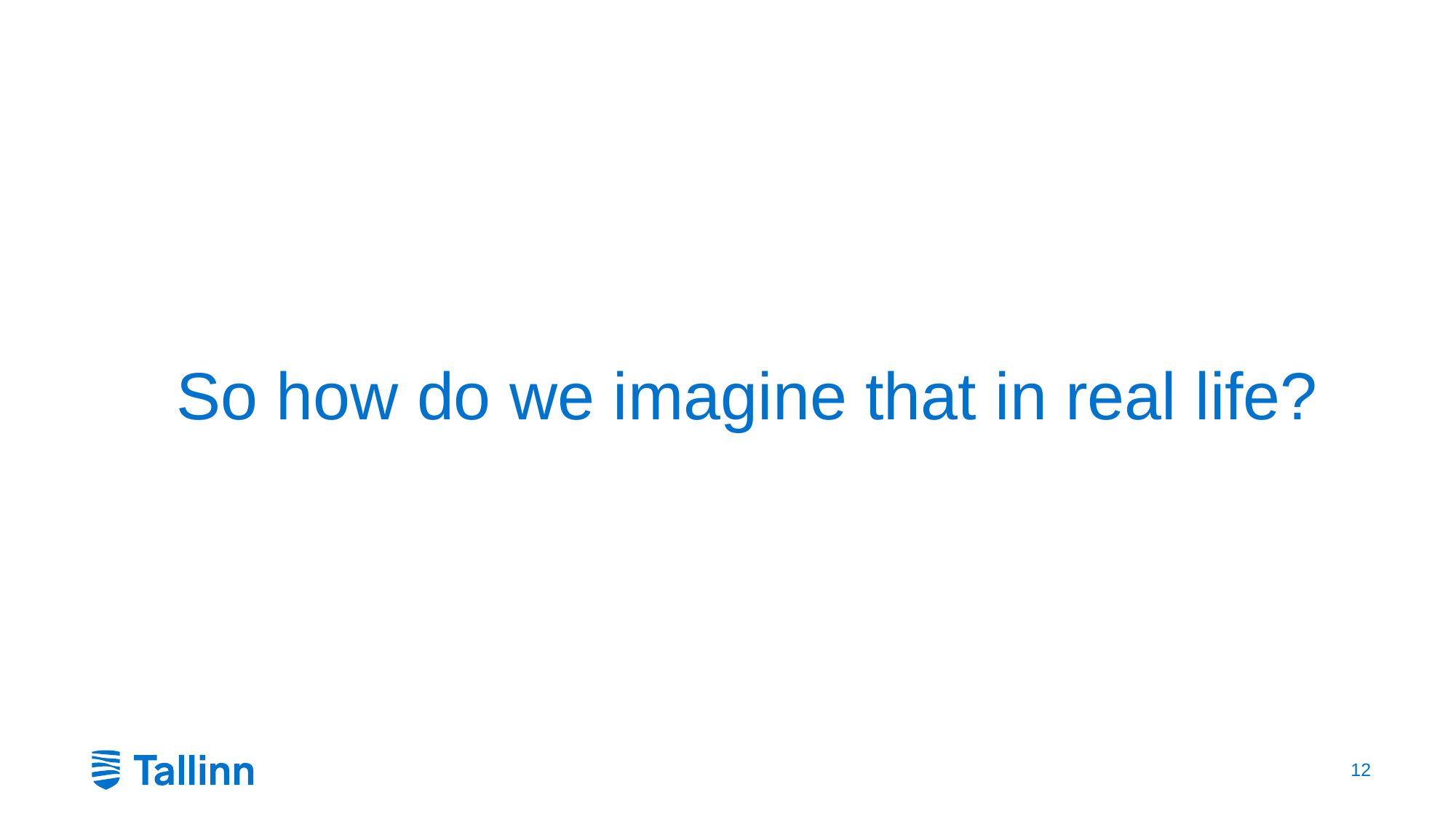

# So how do we imagine that in real life?
12